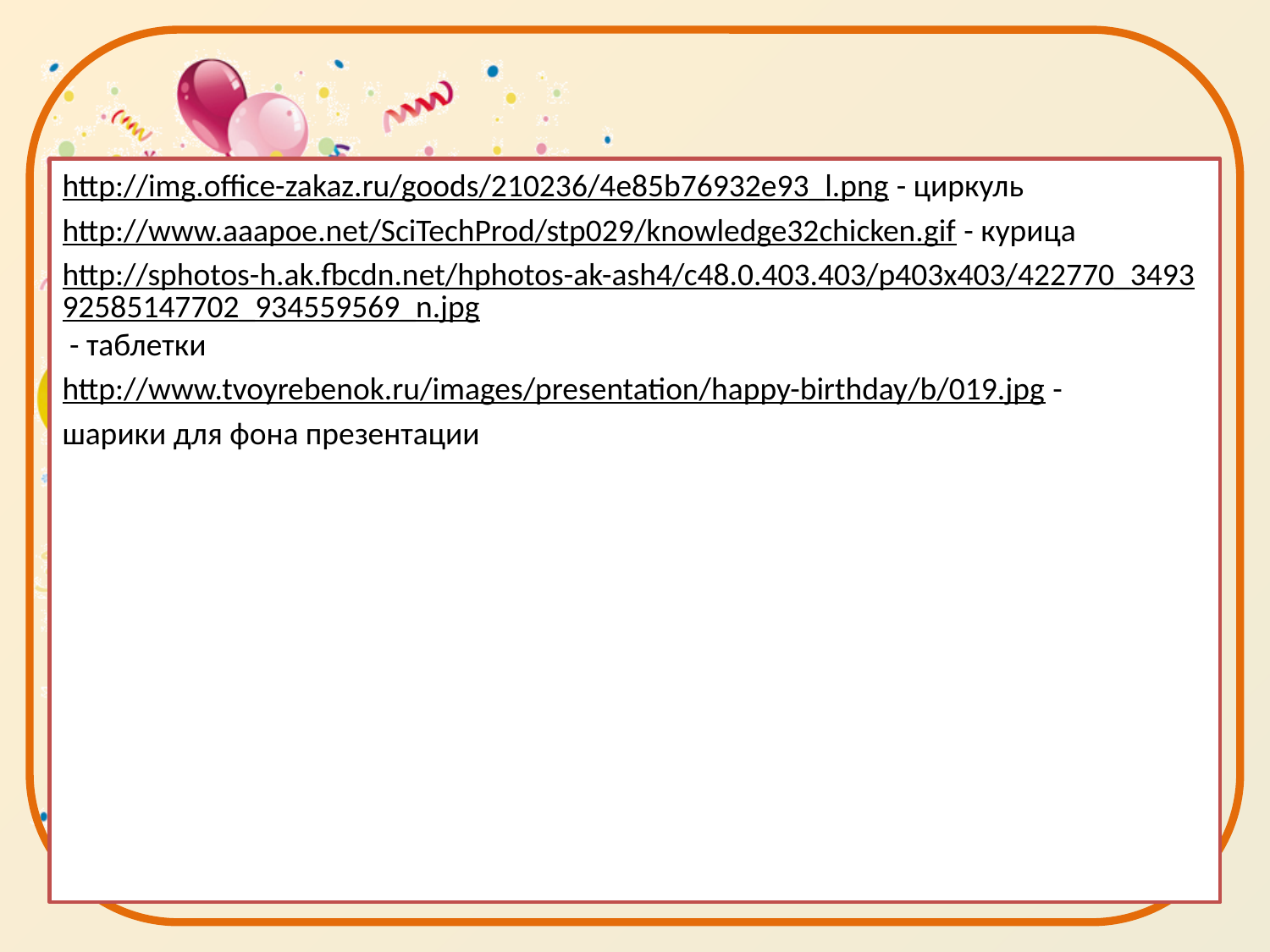

http://img.office-zakaz.ru/goods/210236/4e85b76932e93_l.png - циркуль
http://www.aaapoe.net/SciTechProd/stp029/knowledge32chicken.gif - курица
http://sphotos-h.ak.fbcdn.net/hphotos-ak-ash4/c48.0.403.403/p403x403/422770_349392585147702_934559569_n.jpg - таблетки
http://www.tvoyrebenok.ru/images/presentation/happy-birthday/b/019.jpg -
шарики для фона презентации